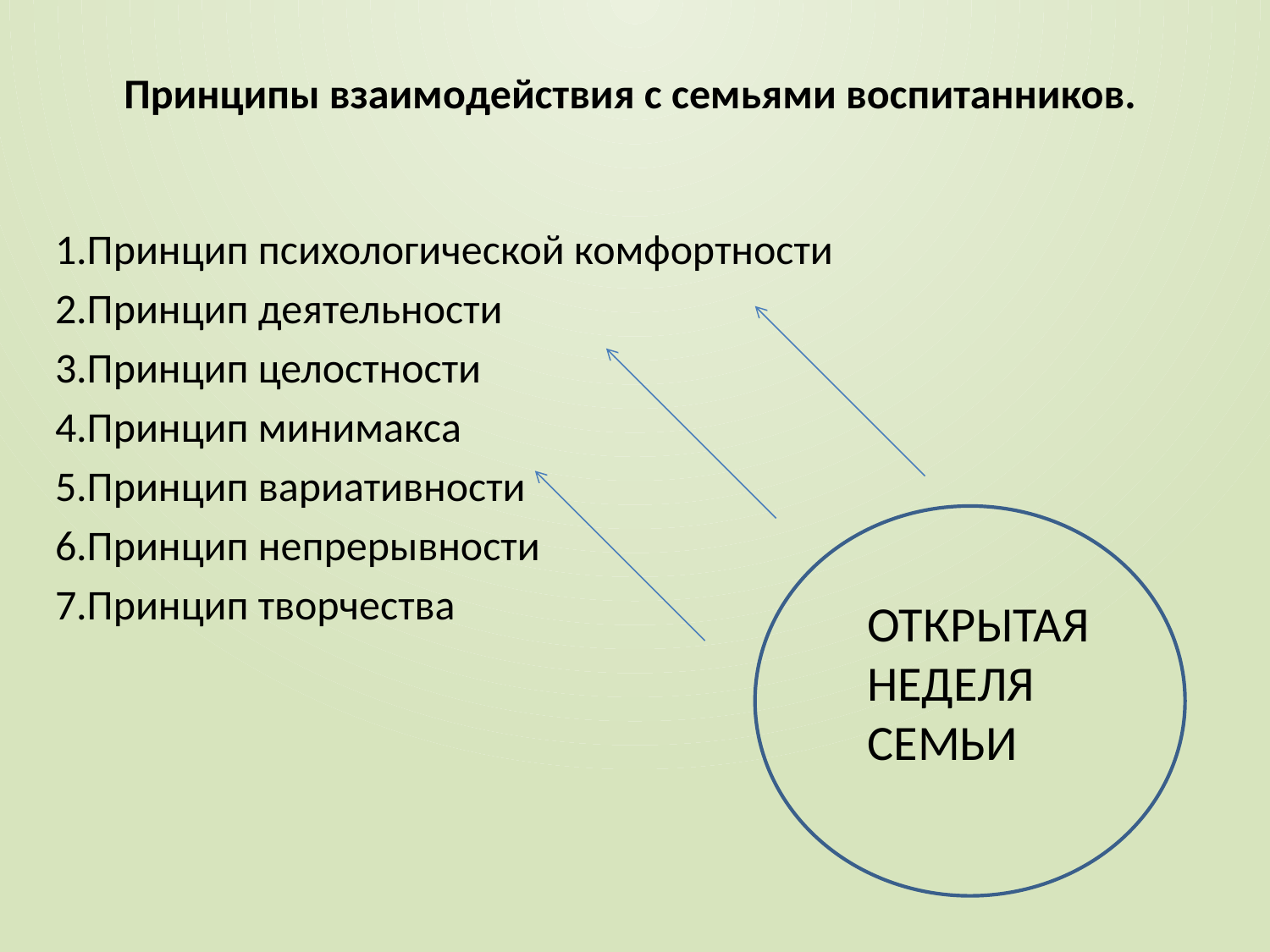

# Принципы взаимодействия с семьями воспитанников.
1.Принцип психологической комфортности
2.Принцип деятельности
3.Принцип целостности
4.Принцип минимакса
5.Принцип вариативности
6.Принцип непрерывности
7.Принцип творчества

ОТКРЫТАЯ НЕДЕЛЯ СЕМЬИ